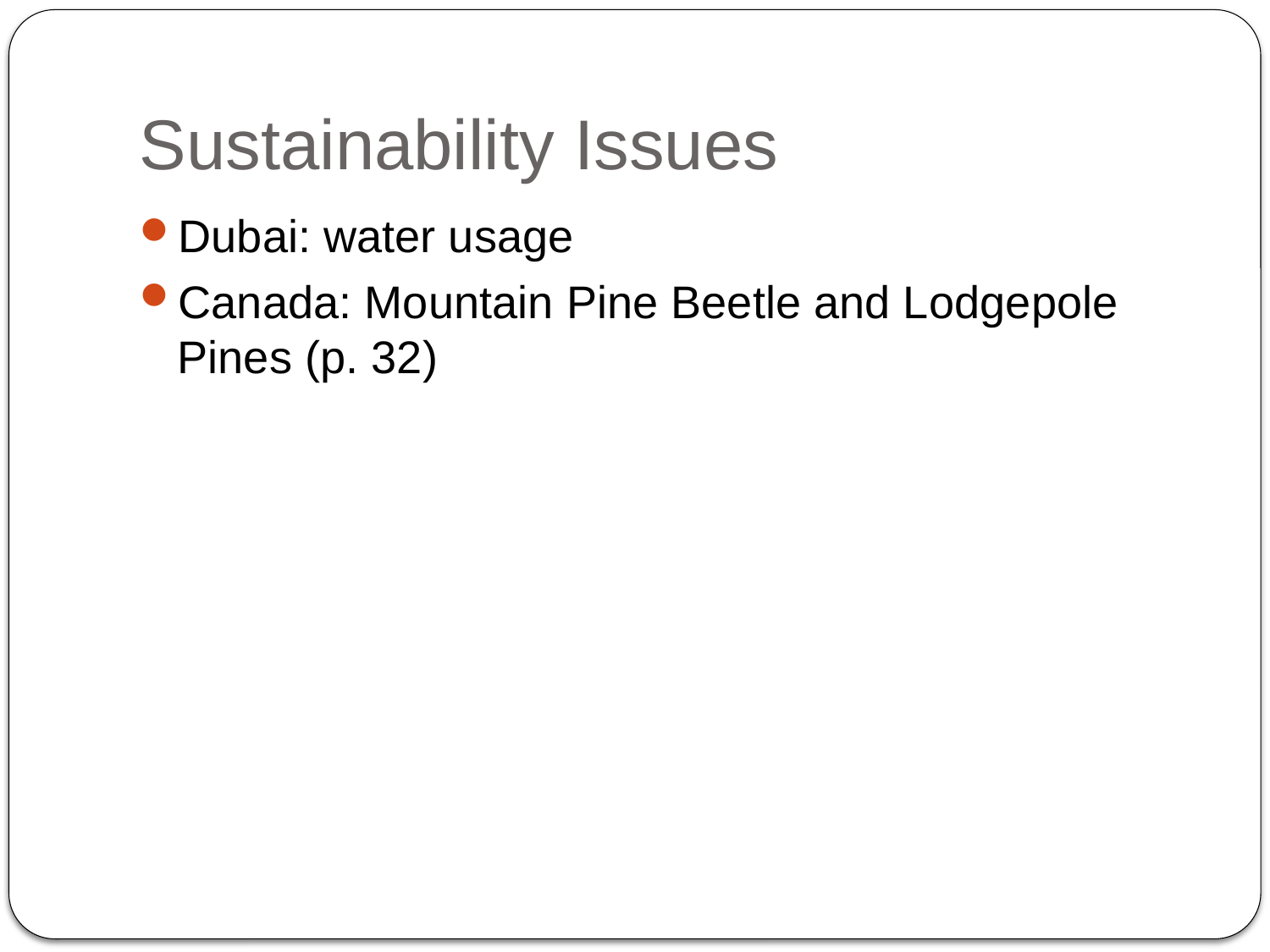

# Sustainability Issues
Dubai: water usage
Canada: Mountain Pine Beetle and Lodgepole Pines (p. 32)